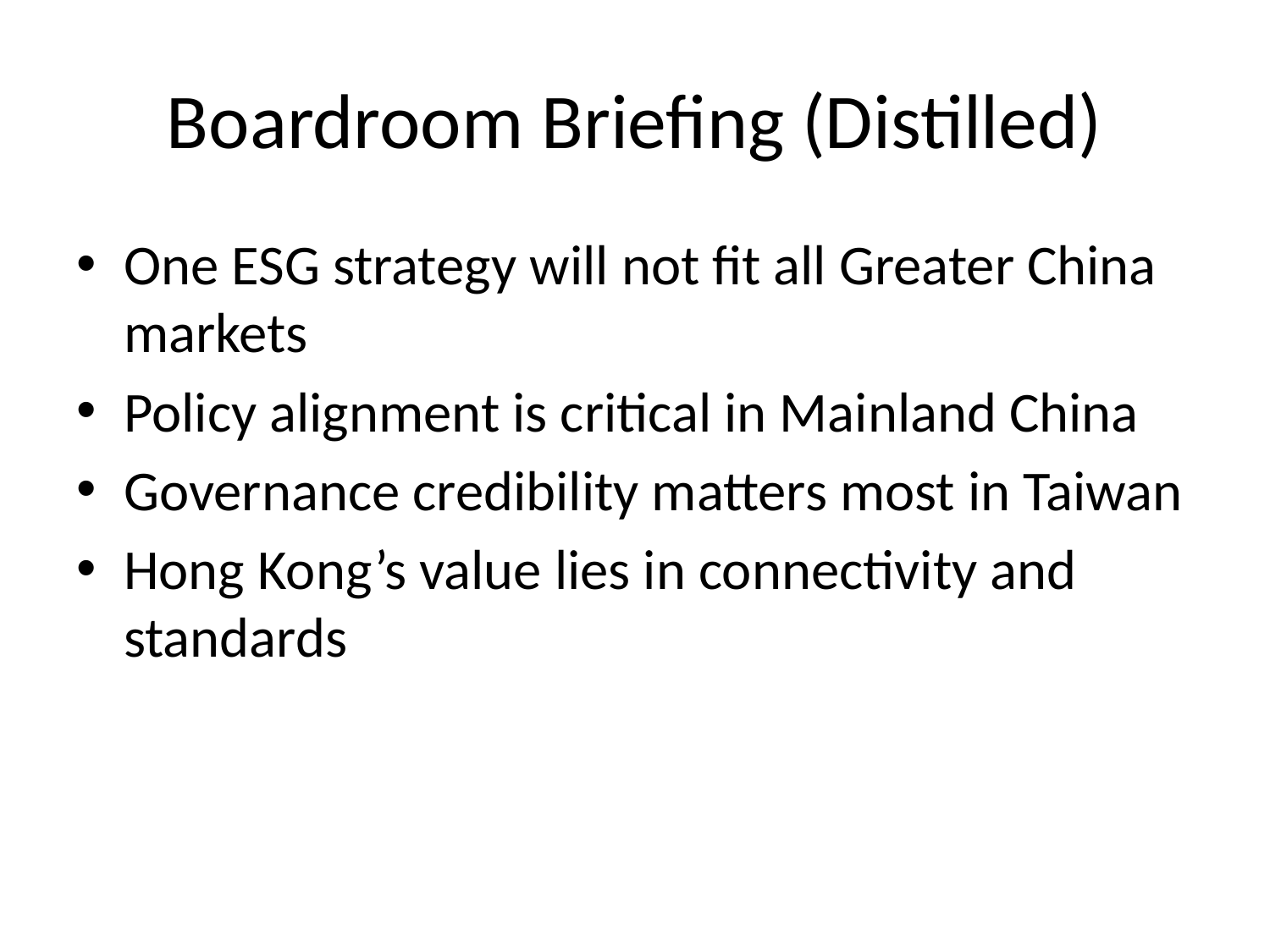

# Boardroom Briefing (Distilled)
One ESG strategy will not fit all Greater China markets
Policy alignment is critical in Mainland China
Governance credibility matters most in Taiwan
Hong Kong’s value lies in connectivity and standards